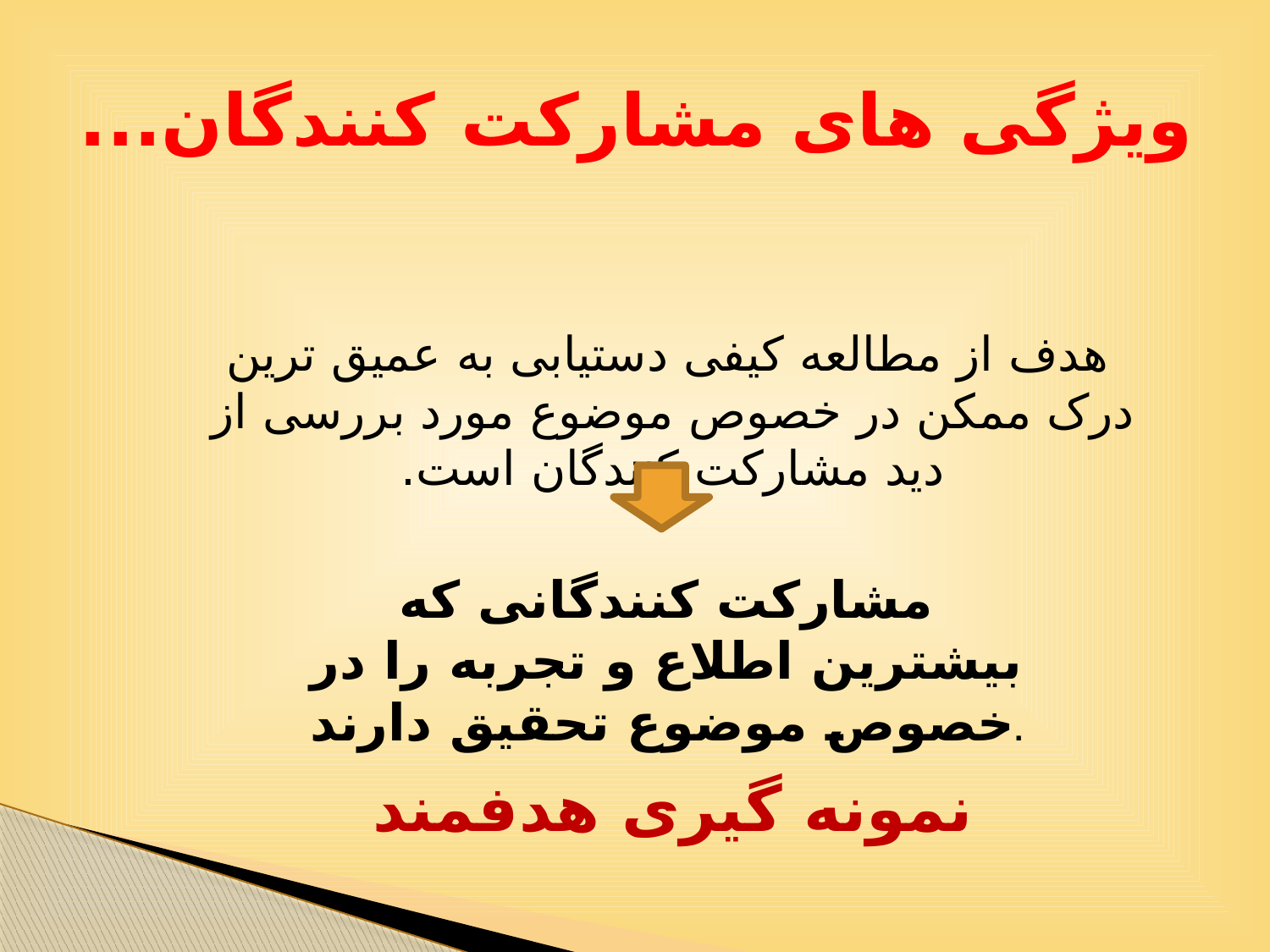

# ویژگی های مشارکت کنندگان...
   هدف از مطالعه کیفی دستیابی به عمیق ترین درک ممکن در خصوص موضوع مورد بررسی از دید مشارکت کنندگان است.

مشارکت کنندگانی که بیشترین اطلاع و تجربه را در خصوص موضوع تحقیق دارند.
نمونه گیری هدفمند